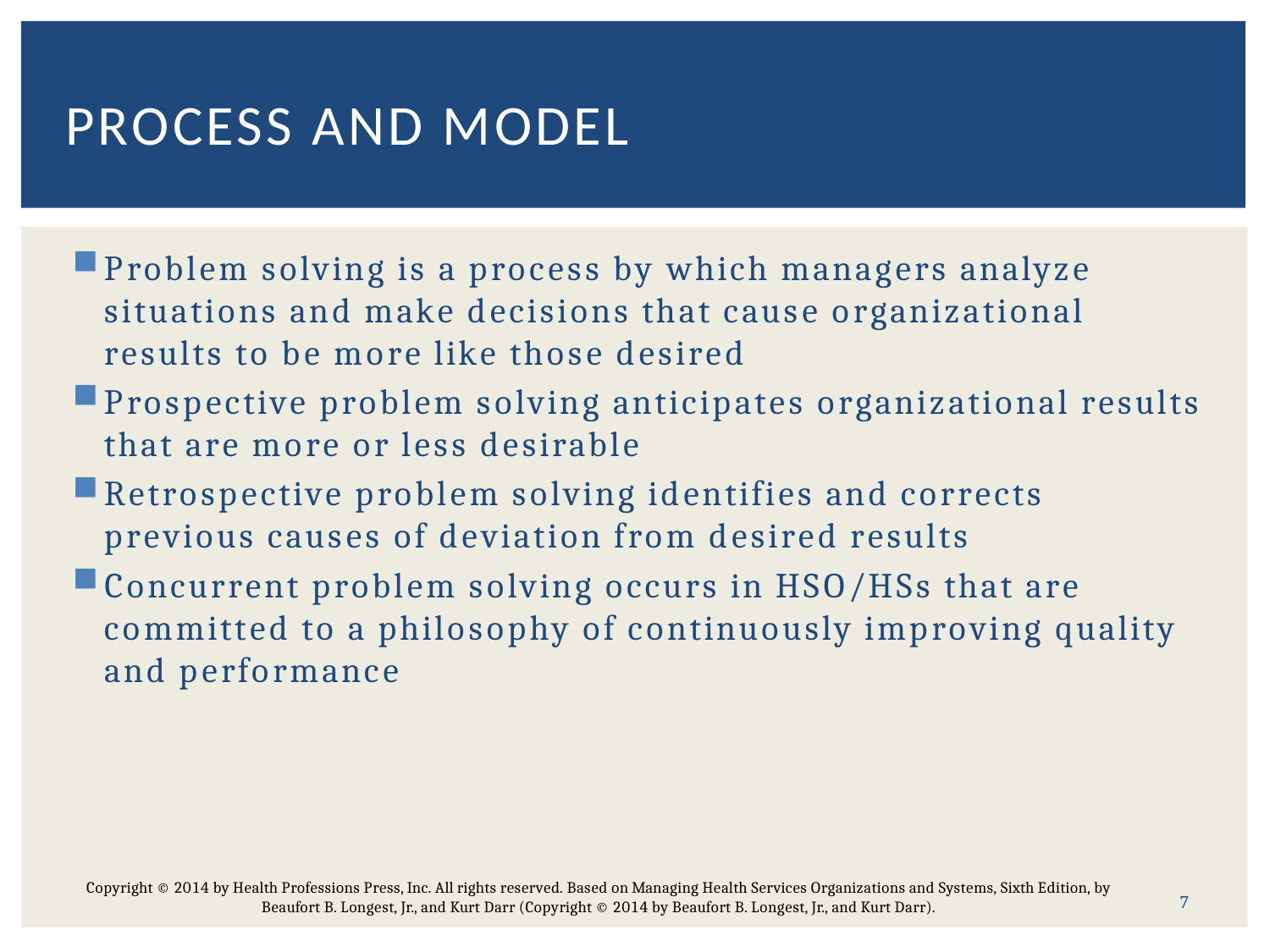

# Process and Model
Problem solving is a process by which managers analyze situations and make decisions that cause organizational results to be more like those desired
Prospective problem solving anticipates organizational results that are more or less desirable
Retrospective problem solving identifies and corrects previous causes of deviation from desired results
Concurrent problem solving occurs in HSO/HSs that are committed to a philosophy of continuously improving quality and performance

7